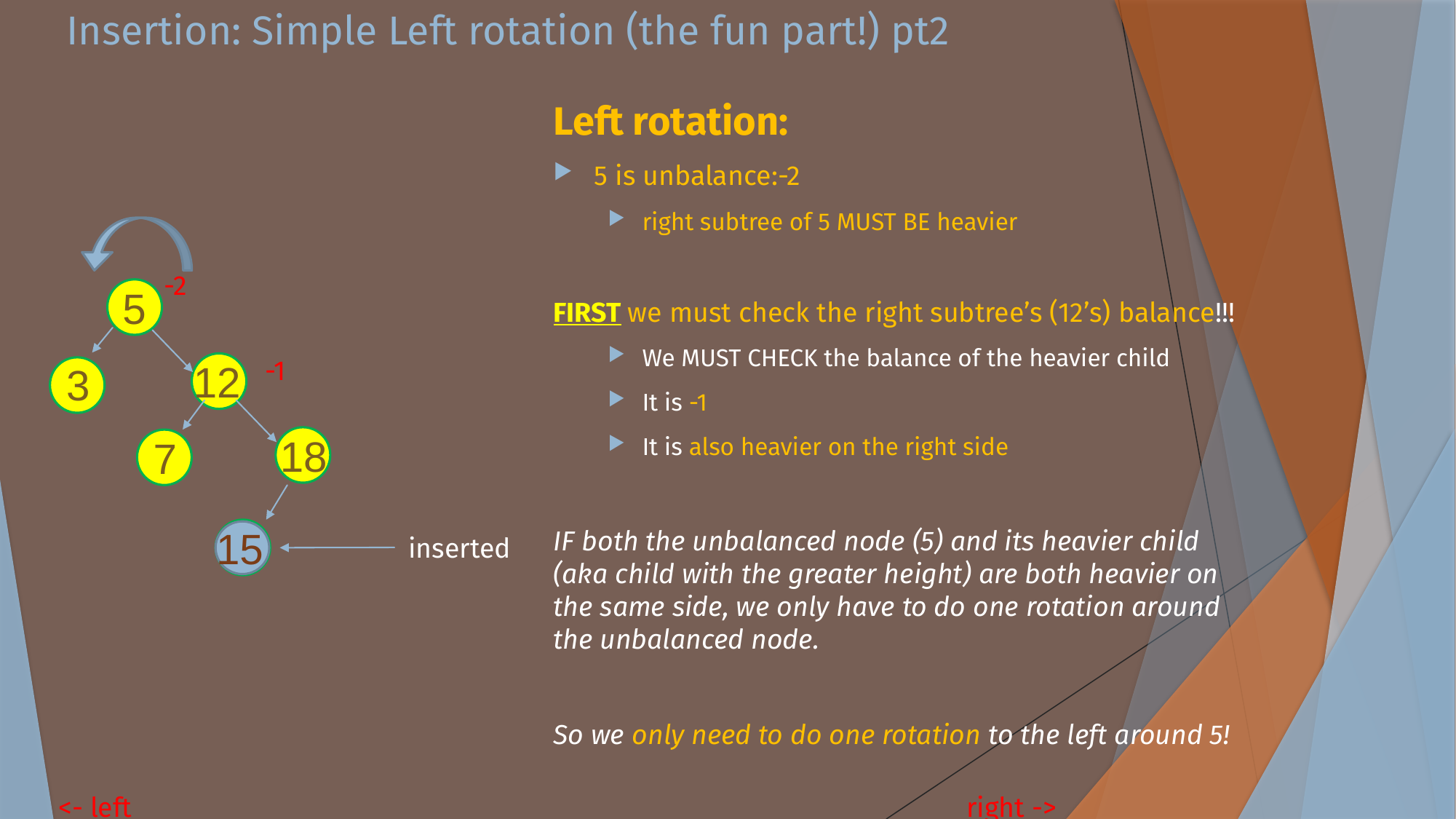

# Insertion: Simple Left rotation (the fun part!) pt2
Left rotation:
5 is unbalance:-2
right subtree of 5 MUST BE heavier

FIRST we must check the right subtree’s (12’s) balance!!!
We MUST CHECK the balance of the heavier child
It is -1
It is also heavier on the right side

IF both the unbalanced node (5) and its heavier child (aka child with the greater height) are both heavier on the same side, we only have to do one rotation around the unbalanced node.

So we only need to do one rotation to the left around 5!

-2
5

-1
12
3

18
7

15

inserted
<- left                                                                                                                   right ->